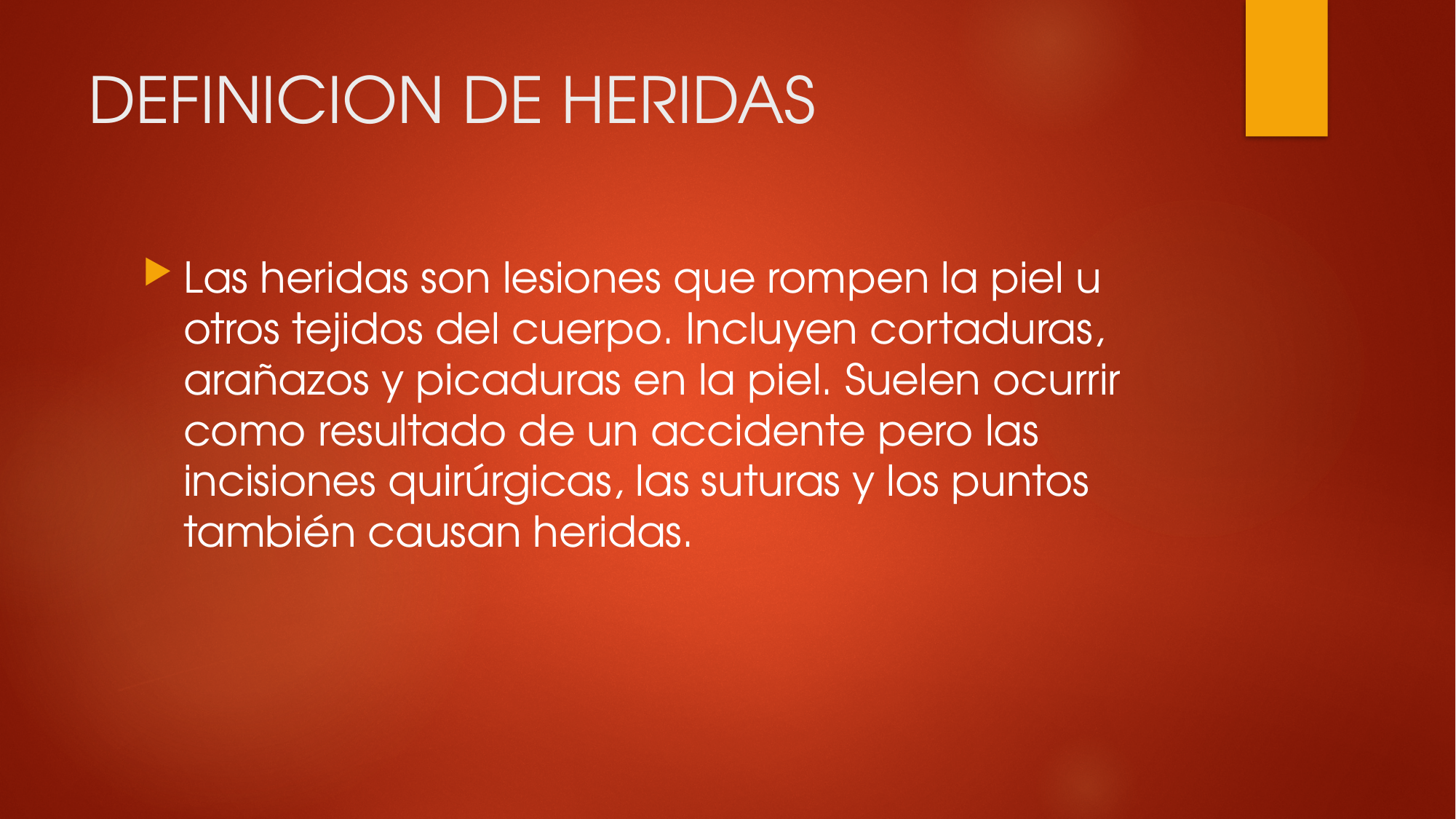

# DEFINICION DE HERIDAS
Las heridas son lesiones que rompen la piel u otros tejidos del cuerpo. Incluyen cortaduras, arañazos y picaduras en la piel. Suelen ocurrir como resultado de un accidente pero las incisiones quirúrgicas, las suturas y los puntos también causan heridas.